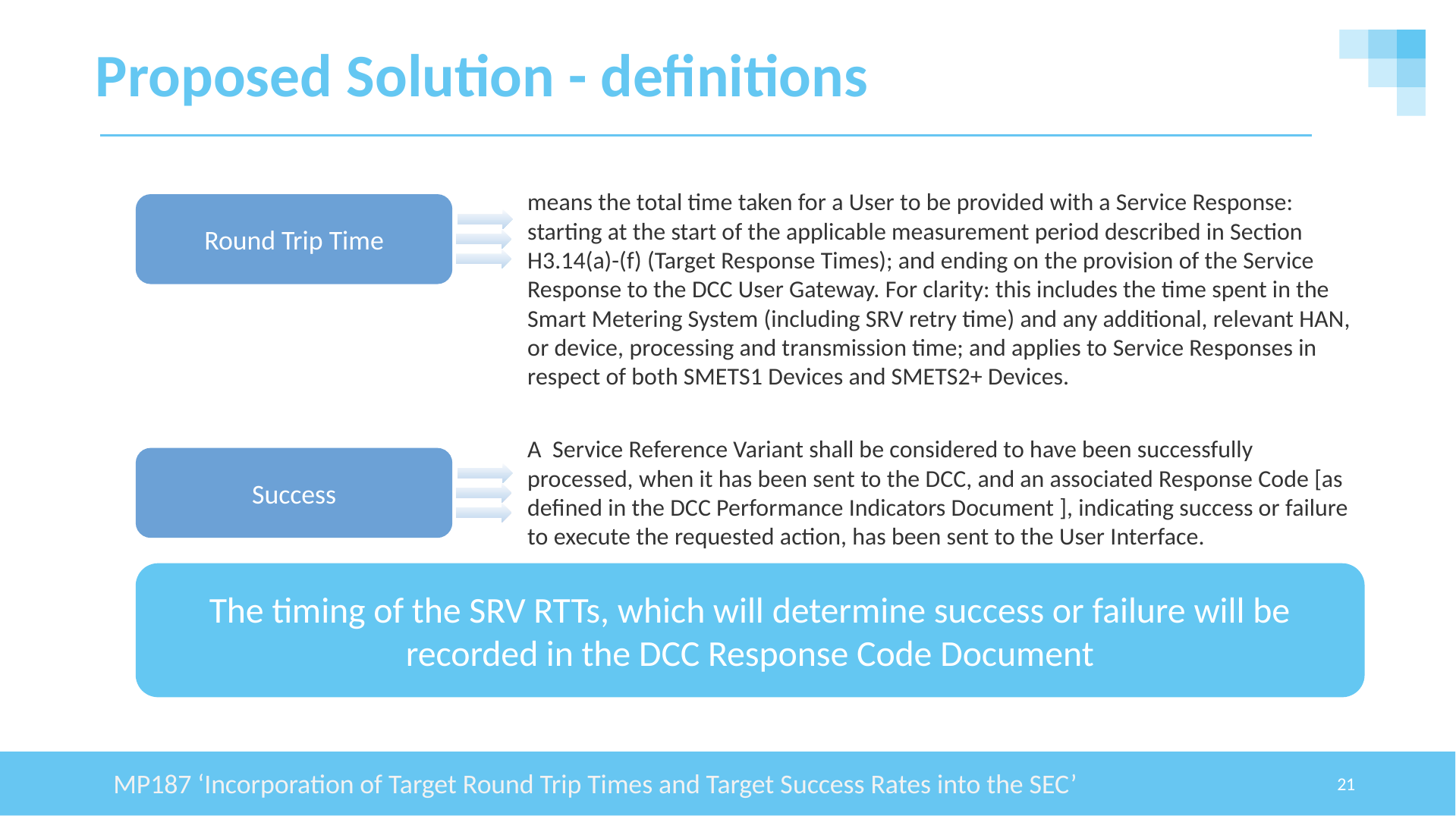

# Proposed Solution - definitions
means the total time taken for a User to be provided with a Service Response: starting at the start of the applicable measurement period described in Section H3.14(a)-(f) (Target Response Times); and ending on the provision of the Service Response to the DCC User Gateway. For clarity: this includes the time spent in the Smart Metering System (including SRV retry time) and any additional, relevant HAN, or device, processing and transmission time; and applies to Service Responses in respect of both SMETS1 Devices and SMETS2+ Devices.
Round Trip Time

A  Service Reference Variant shall be considered to have been successfully processed, when it has been sent to the DCC, and an associated Response Code [as defined in the DCC Performance Indicators Document ], indicating success or failure to execute the requested action, has been sent to the User Interface.
Success

The timing of the SRV RTTs, which will determine success or failure will be recorded in the DCC Response Code Document
MP187 ‘Incorporation of Target Round Trip Times and Target Success Rates into the SEC’

21